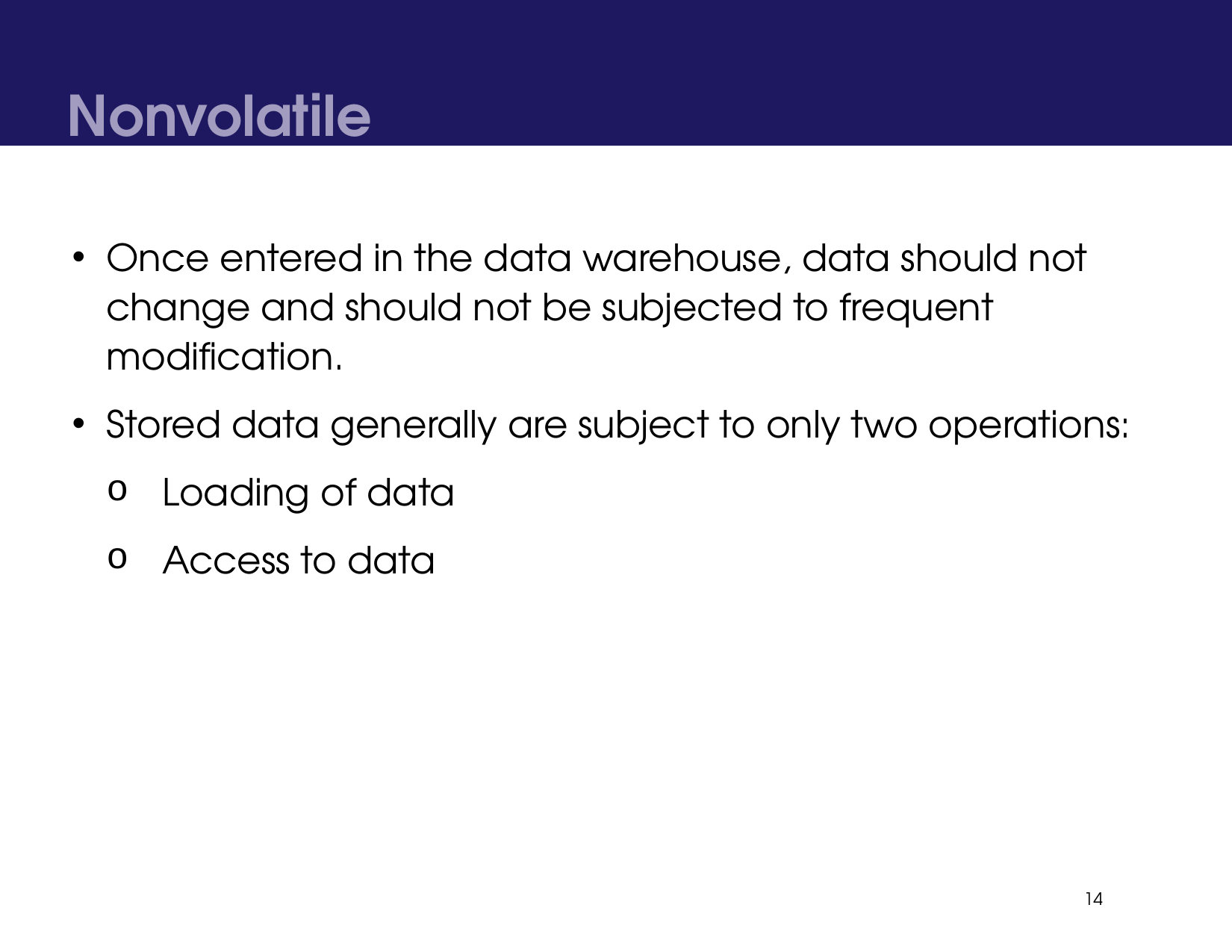

# Nonvolatile
Once entered in the data warehouse, data should not change and should not be subjected to frequent modification.
Stored data generally are subject to only two operations:
  Loading of data
  Access to data

14